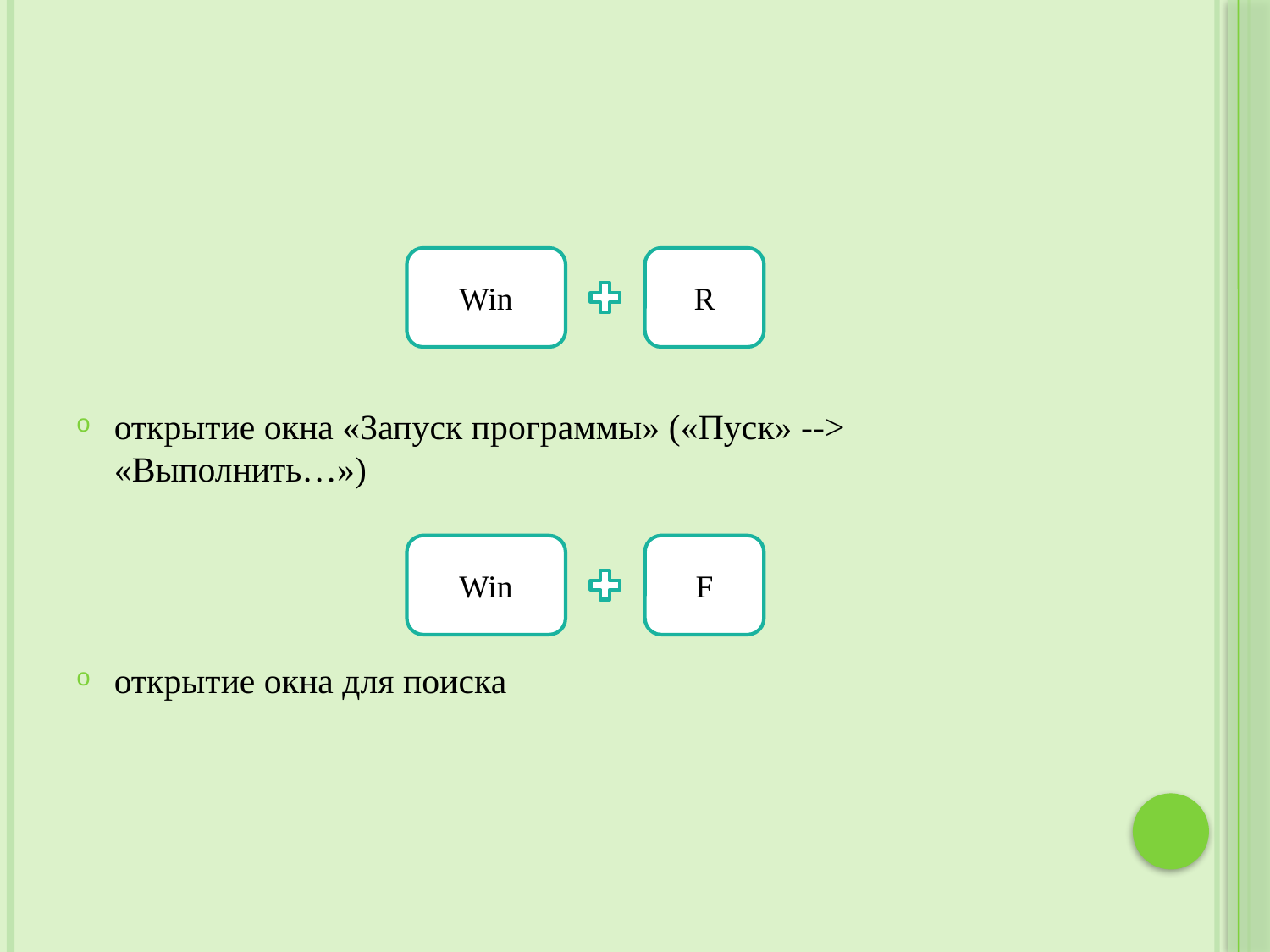

открытие окна «Запуск программы» («Пуск» --> «Выполнить…»)

открытие окна для поиска

Win
R

Win
F